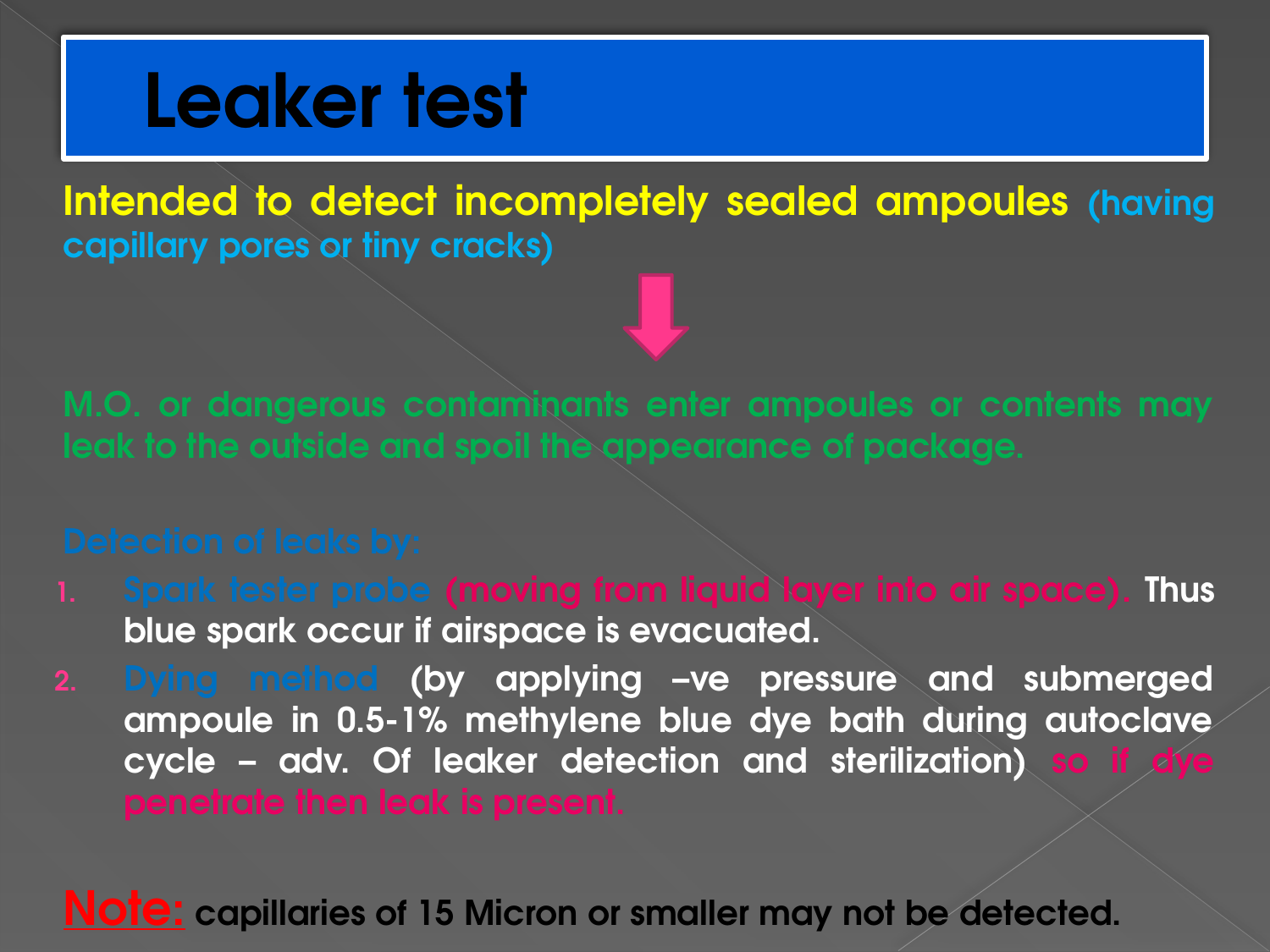

# Leaker test
Intended to detect incompletely sealed ampoules (having capillary pores or tiny cracks)

M.O. or dangerous contaminants enter ampoules or contents may leak to the outside and spoil the appearance of package.

Detection of leaks by:
Spark tester probe (moving from liquid layer into air space). Thus blue spark occur if airspace is evacuated.
Dying method (by applying –ve pressure and submerged ampoule in 0.5-1% methylene blue dye bath during autoclave cycle – adv. Of leaker detection and sterilization) so if dye penetrate then leak is present.

Note: capillaries of 15 Micron or smaller may not be detected.